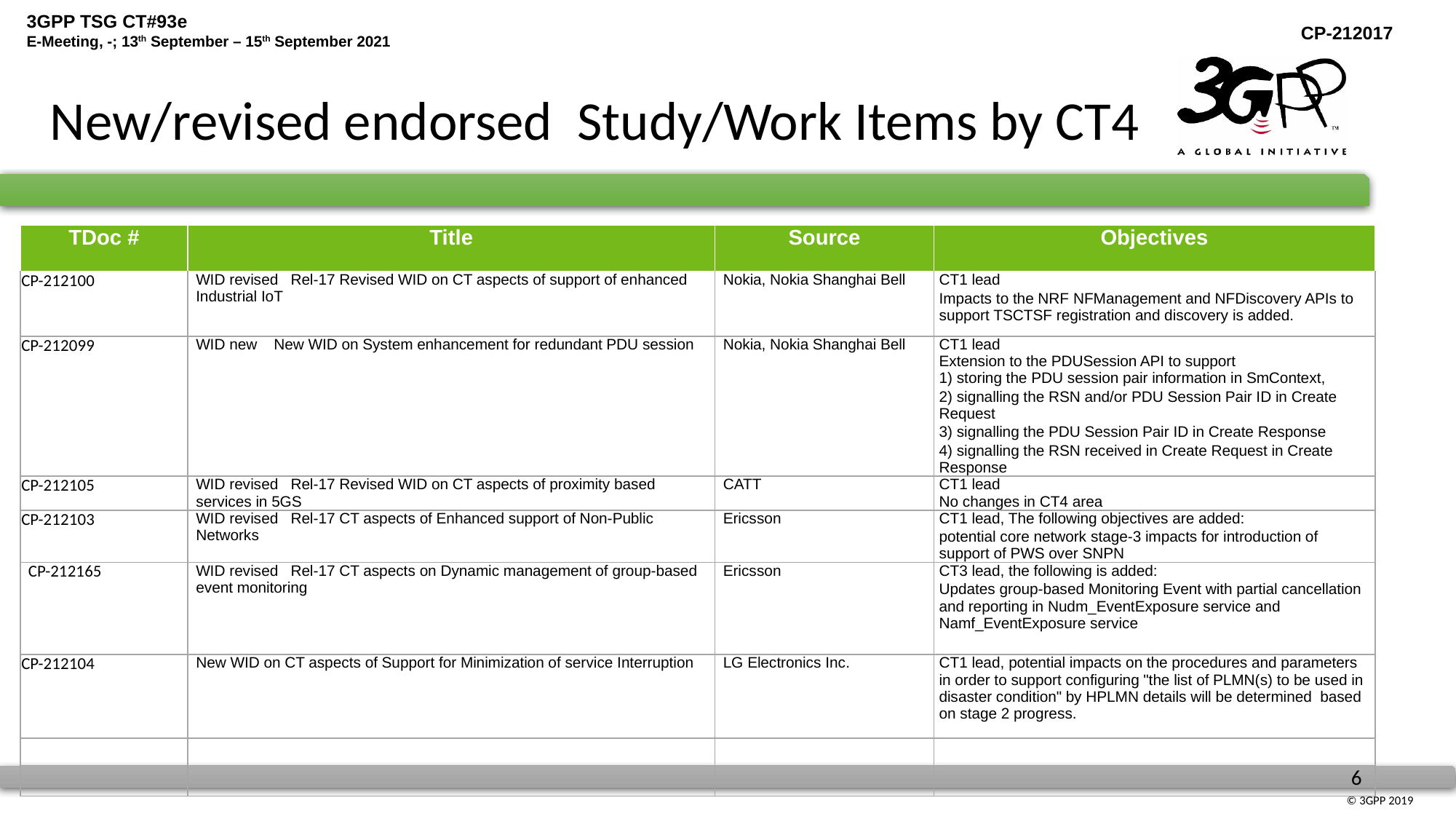

# New/revised endorsed  Study/Work Items by CT4
| TDoc # | Title | Source | Objectives |
| --- | --- | --- | --- |
| CP-212100 | WID revised Rel-17 Revised WID on CT aspects of support of enhanced Industrial IoT | Nokia, Nokia Shanghai Bell | CT1 lead Impacts to the NRF NFManagement and NFDiscovery APIs to support TSCTSF registration and discovery is added. |
| CP-212099 | WID new New WID on System enhancement for redundant PDU session | Nokia, Nokia Shanghai Bell | CT1 lead Extension to the PDUSession API to support 1) storing the PDU session pair information in SmContext, 2) signalling the RSN and/or PDU Session Pair ID in Create Request 3) signalling the PDU Session Pair ID in Create Response 4) signalling the RSN received in Create Request in Create Response |
| CP-212105 | WID revised Rel-17 Revised WID on CT aspects of proximity based services in 5GS | CATT | CT1 lead No changes in CT4 area |
| CP-212103 | WID revised Rel-17 CT aspects of Enhanced support of Non-Public Networks | Ericsson | CT1 lead, The following objectives are added: potential core network stage-3 impacts for introduction of support of PWS over SNPN |
| CP-212165 | WID revised Rel-17 CT aspects on Dynamic management of group-based event monitoring | Ericsson | CT3 lead, the following is added: Updates group-based Monitoring Event with partial cancellation and reporting in Nudm\_EventExposure service and Namf\_EventExposure service |
| CP-212104 | New WID on CT aspects of Support for Minimization of service Interruption | LG Electronics Inc. | CT1 lead, potential impacts on the procedures and parameters in order to support configuring "the list of PLMN(s) to be used in disaster condition" by HPLMN details will be determined based on stage 2 progress. |
|  |  |  |  |
|  |  |  |  |